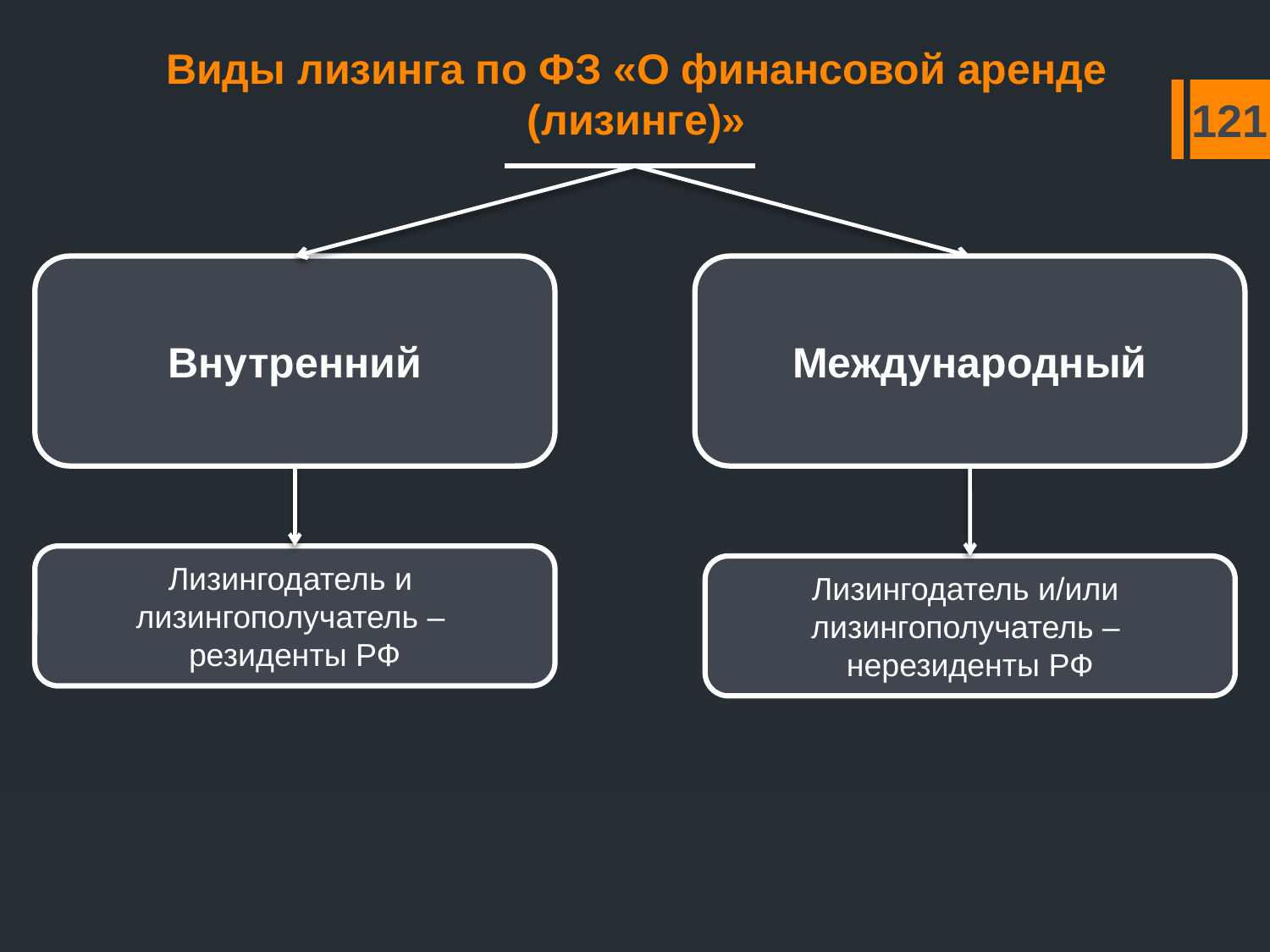

Виды лизинга по ФЗ «О финансовой аренде (лизинге)»
121
Внутренний
Международный
Лизингодатель и
лизингополучатель –
резиденты РФ
Лизингодатель и/или
лизингополучатель –
нерезиденты РФ